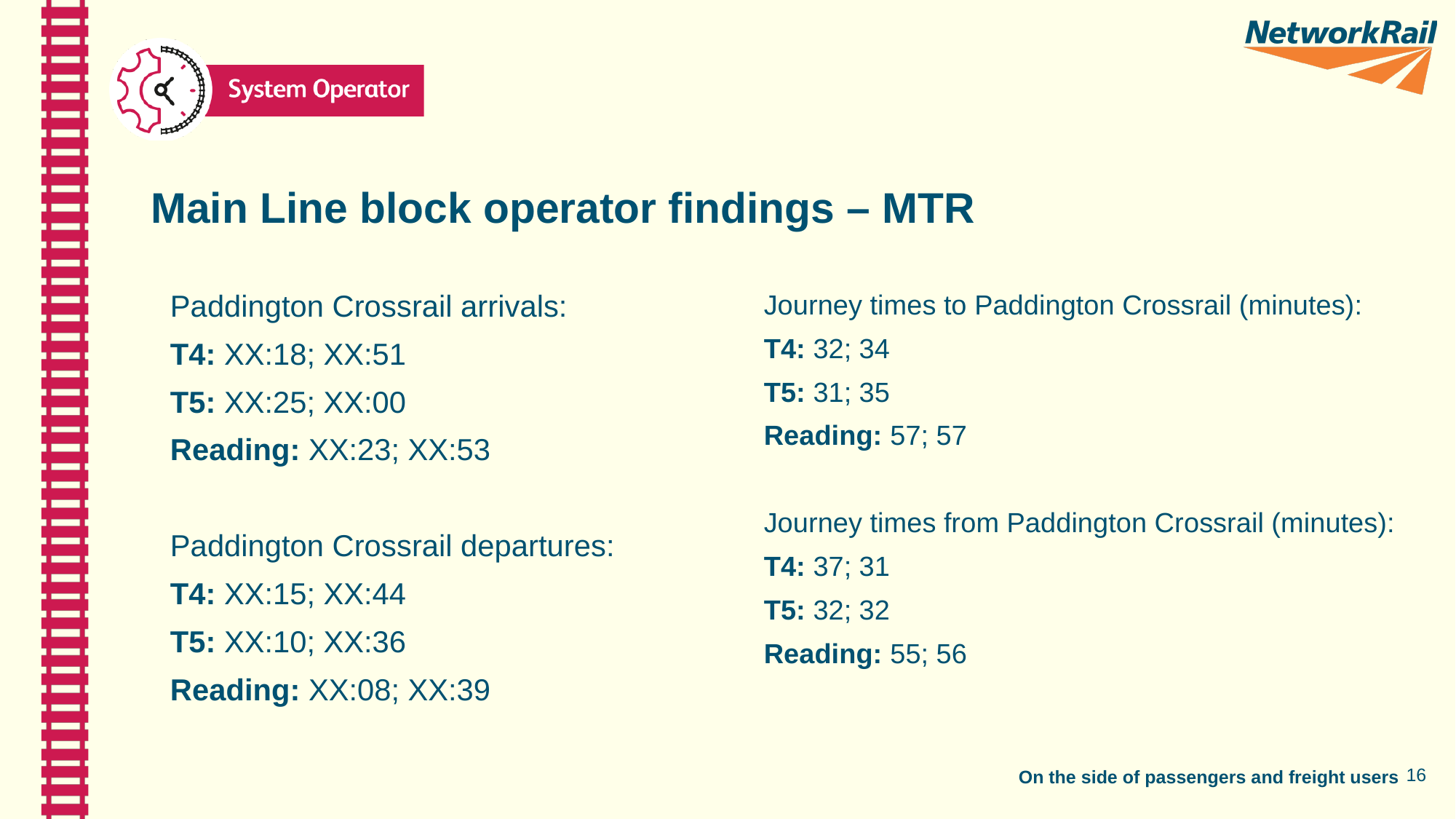

# Main Line block operator findings – MTR
Paddington Crossrail arrivals:
T4: XX:18; XX:51
T5: XX:25; XX:00
Reading: XX:23; XX:53

Paddington Crossrail departures:
T4: XX:15; XX:44
T5: XX:10; XX:36
Reading: XX:08; XX:39
Journey times to Paddington Crossrail (minutes):
T4: 32; 34
T5: 31; 35
Reading: 57; 57

Journey times from Paddington Crossrail (minutes):
T4: 37; 31
T5: 32; 32
Reading: 55; 56